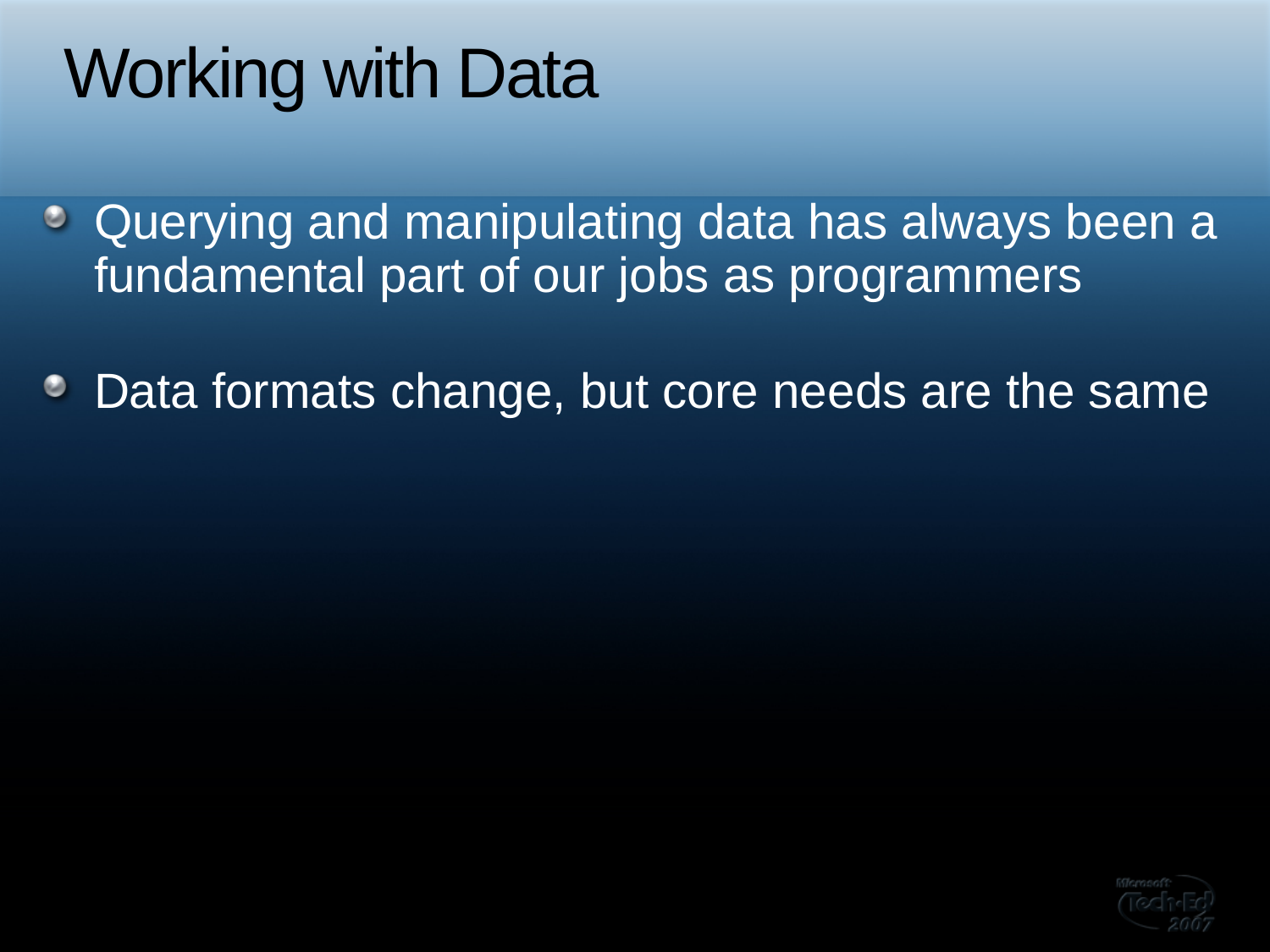

# Working with Data
Querying and manipulating data has always been a fundamental part of our jobs as programmers

Data formats change, but core needs are the same